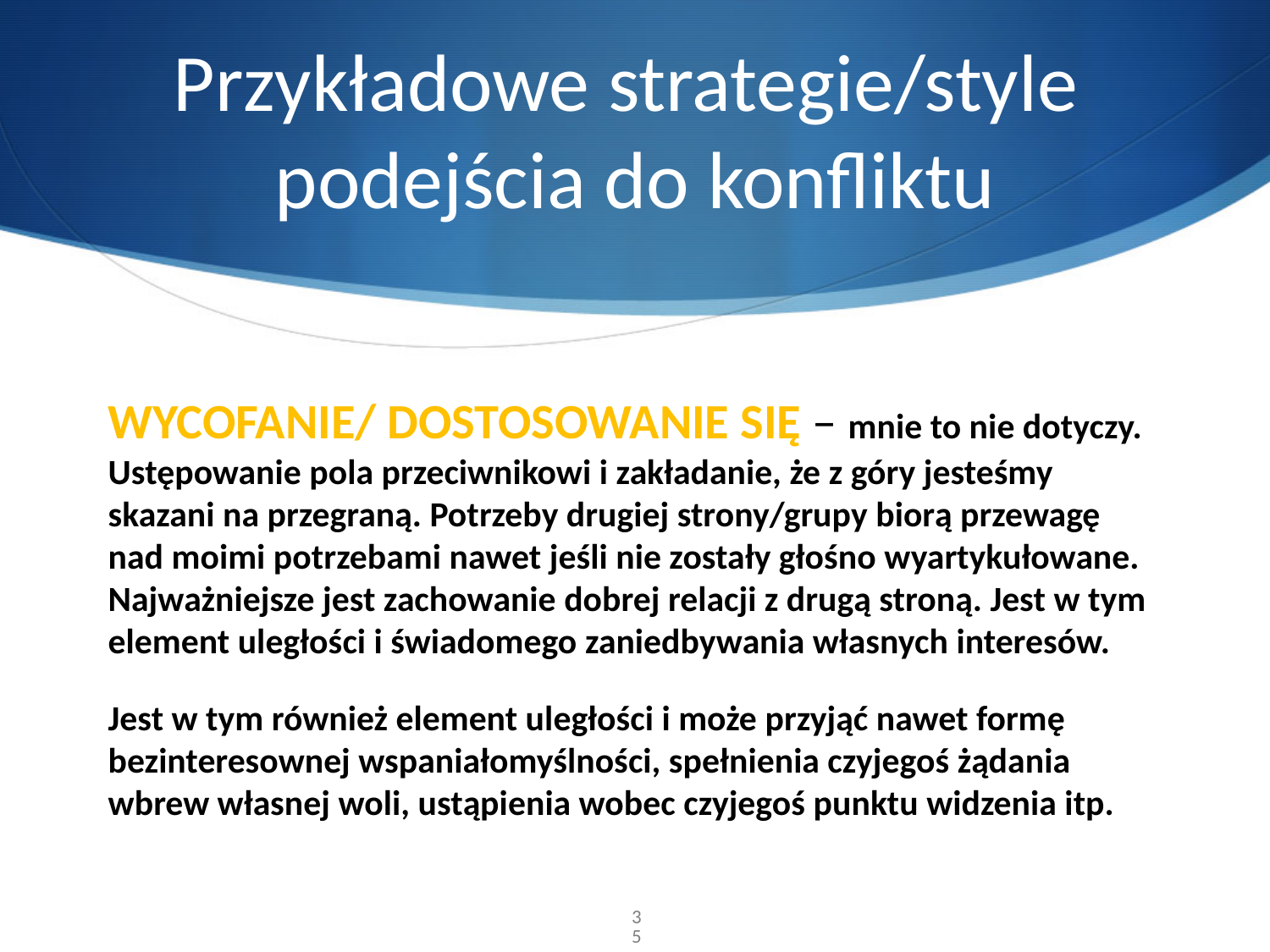

# Przykładowe strategie/style podejścia do konfliktu
WYCOFANIE/ DOSTOSOWANIE SIĘ – mnie to nie dotyczy. Ustępowanie pola przeciwnikowi i zakładanie, że z góry jesteśmy skazani na przegraną. Potrzeby drugiej strony/grupy biorą przewagę nad moimi potrzebami nawet jeśli nie zostały głośno wyartykułowane.  Najważniejsze jest zachowanie dobrej relacji z drugą stroną. Jest w tym element uległości i świadomego zaniedbywania własnych interesów.
Jest w tym również element uległości i może przyjąć nawet formę bezinteresownej wspaniałomyślności, spełnienia czyjegoś żądania wbrew własnej woli, ustąpienia wobec czyjegoś punktu widzenia itp.

35